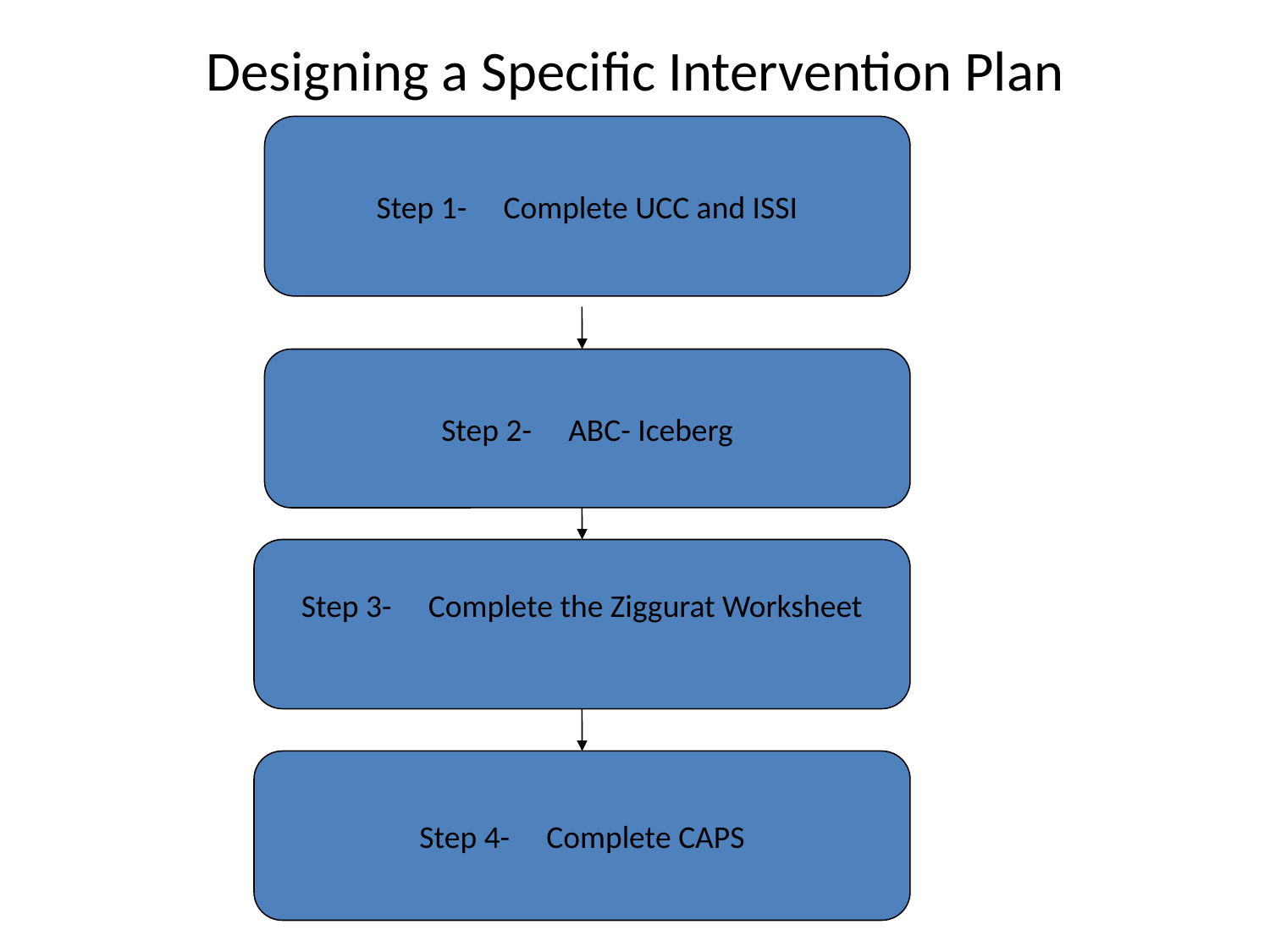

# Designing a Specific Intervention Plan
Step 1- 	Complete UCC and ISSI

Step 2-	ABC- Iceberg

Step 3-	Complete the Ziggurat Worksheet

Step 4- 	Complete CAPS